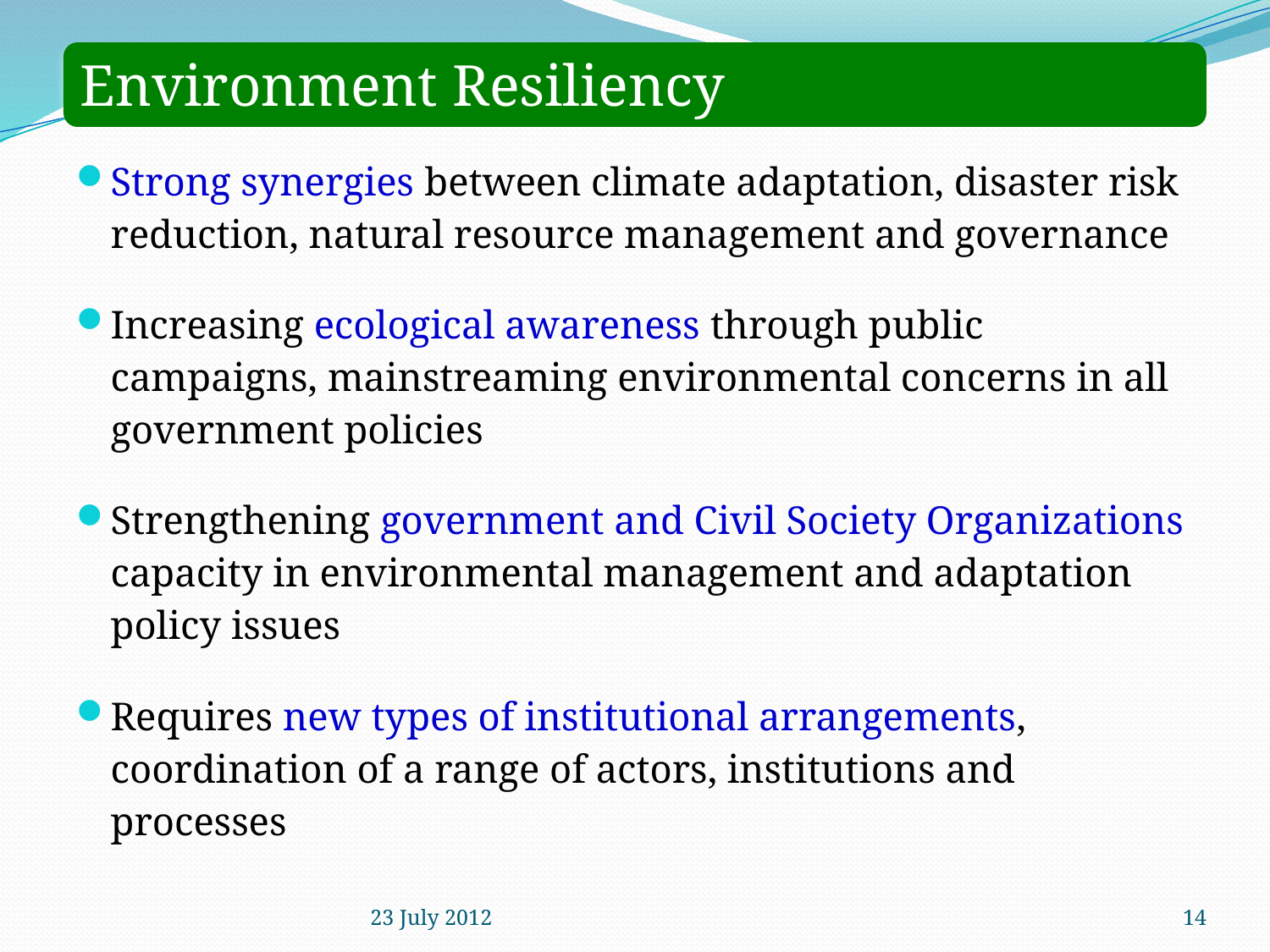

Environment Resiliency
Strong synergies between climate adaptation, disaster risk reduction, natural resource management and governance
Increasing ecological awareness through public campaigns, mainstreaming environmental concerns in all government policies
Strengthening government and Civil Society Organizations capacity in environmental management and adaptation policy issues
Requires new types of institutional arrangements, coordination of a range of actors, institutions and processes
23 July 2012
14